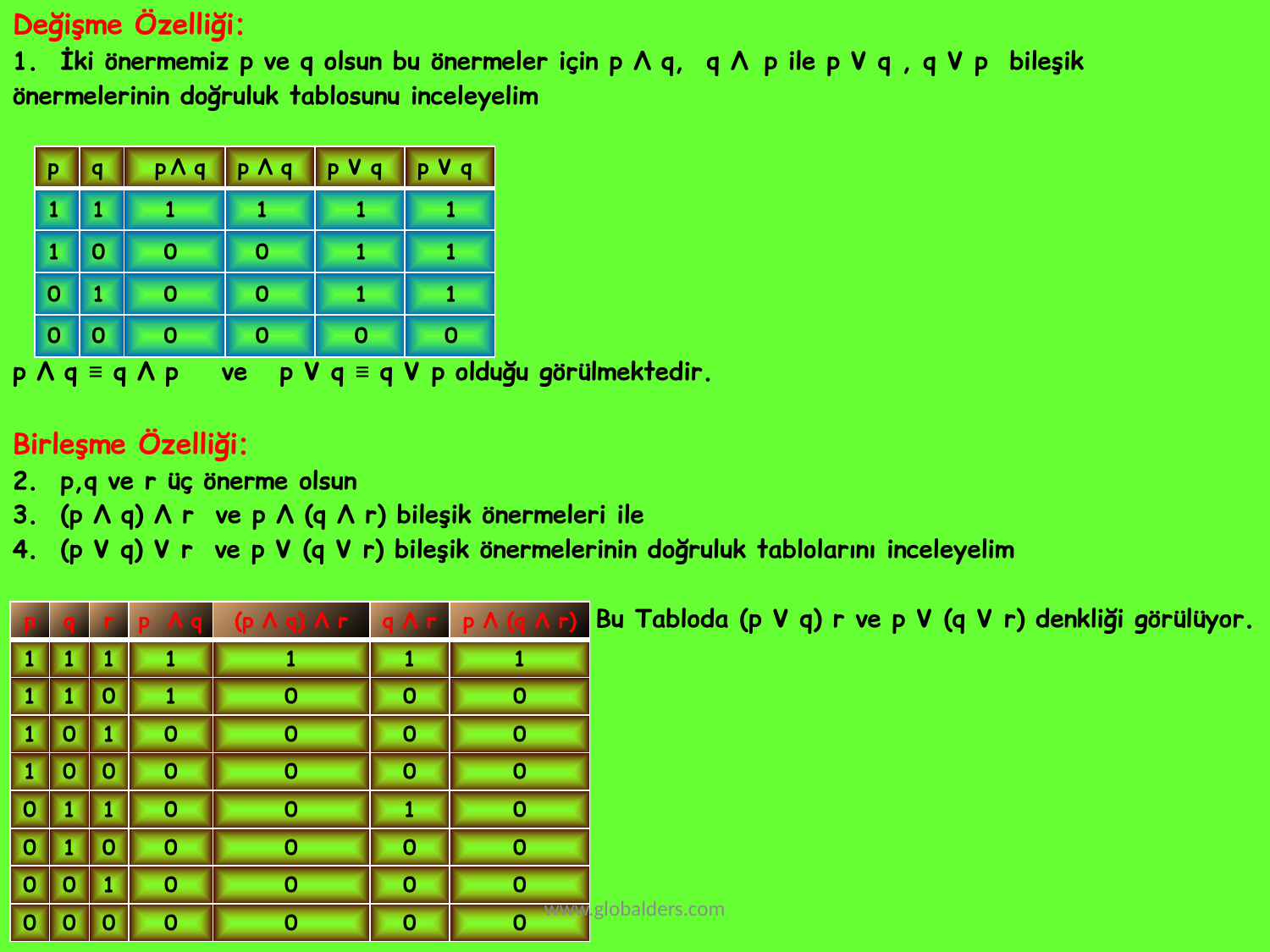

Değişme Özelliği:
İki önermemiz p ve q olsun bu önermeler için p Λ q,  q  Λ  p ile p V q , q V p  bileşik
önermelerinin doğruluk tablosunu inceleyelim

p Λ q ≡ q Λ p    ve   p V q ≡ q V p olduğu görülmektedir.

Birleşme Özelliği:
p,q ve r üç önerme olsun
(p Λ q) Λ r  ve p Λ (q Λ r) bileşik önermeleri ile
(p V q) V r  ve p V (q V r) bileşik önermelerinin doğruluk tablolarını inceleyelim

                                                      Bu Tabloda (p V q) r ve p V (q V r) denkliği görülüyor.

| p | q | p Λ q | p Λ q | p V q | p V q |
| --- | --- | --- | --- | --- | --- |
| 1 | 1 | 1 | 1 | 1 | 1 |
| 1 | 0 | 0 | 0 | 1 | 1 |
| 0 | 1 | 0 | 0 | 1 | 1 |
| 0 | 0 | 0 | 0 | 0 | 0 |
| p | q | r | p Λ q | (p Λ q) Λ r | q Λ r | p Λ (q Λ r) |
| --- | --- | --- | --- | --- | --- | --- |
| 1 | 1 | 1 | 1 | 1 | 1 | 1 |
| 1 | 1 | 0 | 1 | 0 | 0 | 0 |
| 1 | 0 | 1 | 0 | 0 | 0 | 0 |
| 1 | 0 | 0 | 0 | 0 | 0 | 0 |
| 0 | 1 | 1 | 0 | 0 | 1 | 0 |
| 0 | 1 | 0 | 0 | 0 | 0 | 0 |
| 0 | 0 | 1 | 0 | 0 | 0 | 0 |
| 0 | 0 | 0 | 0 | 0 | 0 | 0 |
www.globalders.com